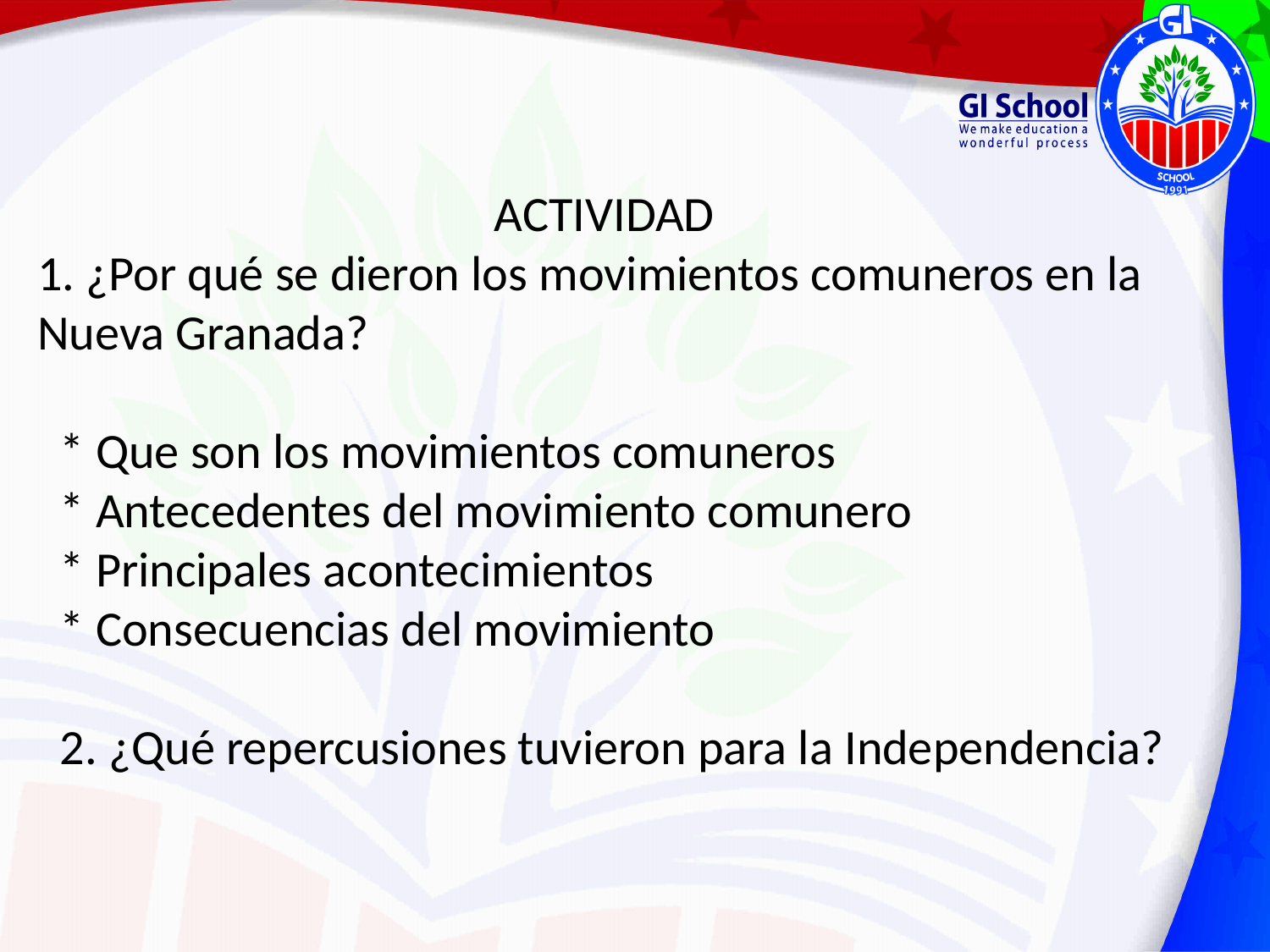

ACTIVIDAD
1. ¿Por qué se dieron los movimientos comuneros en la Nueva Granada?
  * Que son los movimientos comuneros
  * Antecedentes del movimiento comunero
  * Principales acontecimientos
  * Consecuencias del movimiento
  2. ¿Qué repercusiones tuvieron para la Independencia?